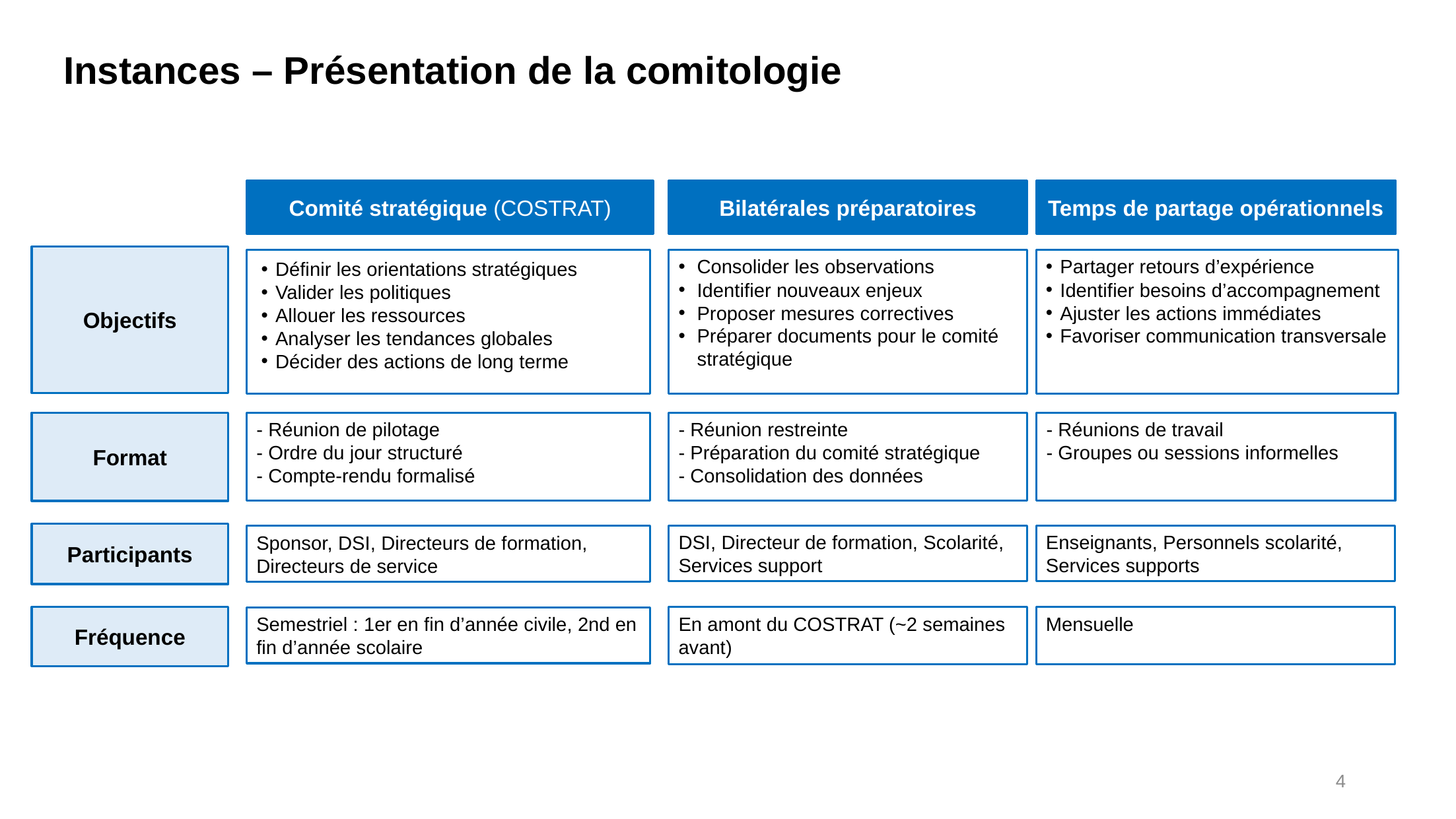

# Instances – Présentation de la comitologie
Comité stratégique (COSTRAT)
Bilatérales préparatoires
Temps de partage opérationnels
Objectifs
Définir les orientations stratégiques
Valider les politiques
Allouer les ressources
Analyser les tendances globales
Décider des actions de long terme
Consolider les observations
Identifier nouveaux enjeux
Proposer mesures correctives
Préparer documents pour le comité stratégique
Partager retours d’expérience
Identifier besoins d’accompagnement
Ajuster les actions immédiates
Favoriser communication transversale
- Réunion de pilotage
- Ordre du jour structuré
- Compte-rendu formalisé
Format
- Réunion restreinte
- Préparation du comité stratégique
- Consolidation des données
- Réunions de travail
- Groupes ou sessions informelles
Participants
DSI, Directeur de formation, Scolarité, Services support
Enseignants, Personnels scolarité, Services supports
Sponsor, DSI, Directeurs de formation, Directeurs de service
Fréquence
En amont du COSTRAT (~2 semaines avant)
Mensuelle
Semestriel : 1er en fin d’année civile, 2nd en fin d’année scolaire
4